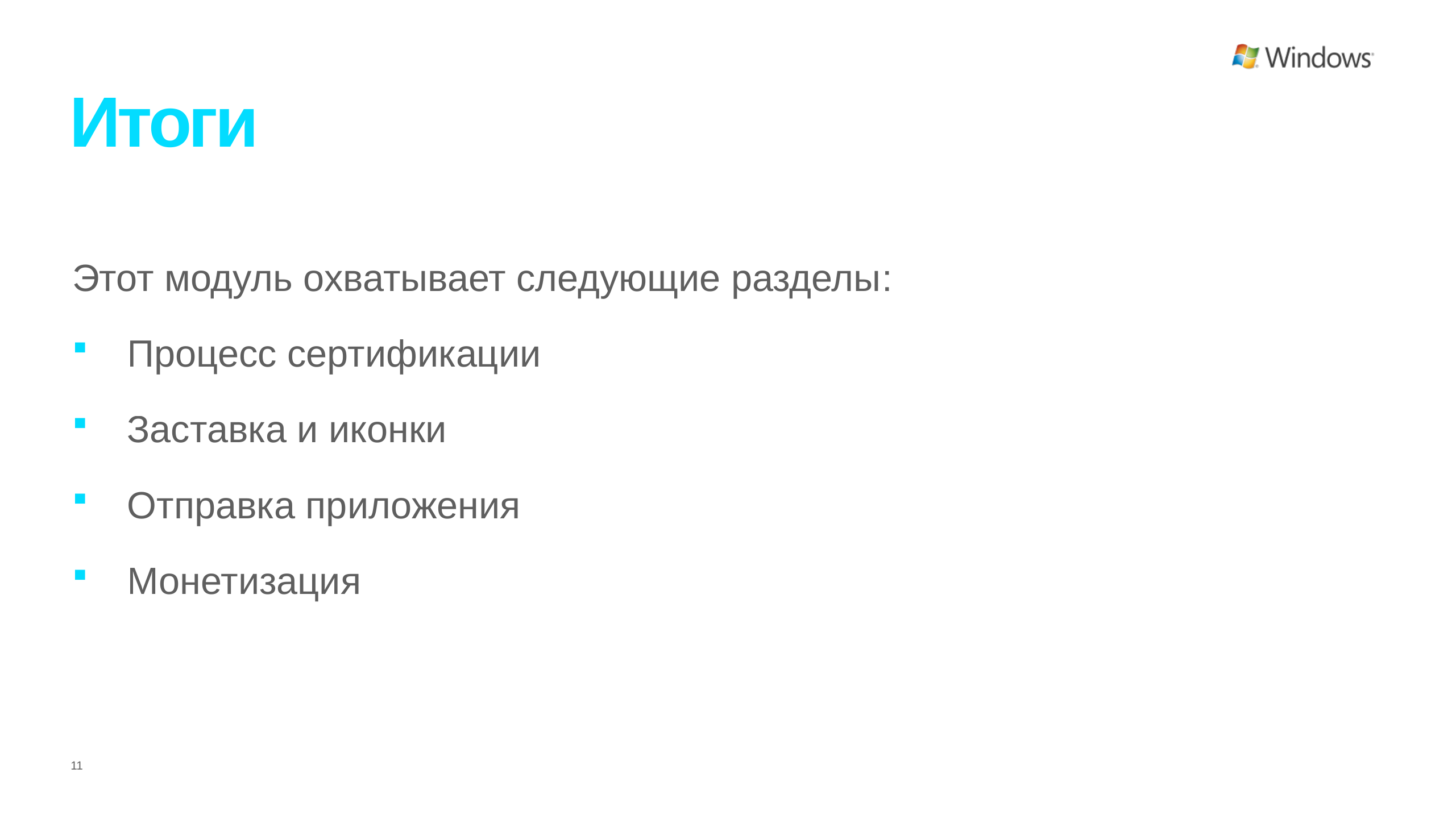

# Итоги
Этот модуль охватывает следующие разделы:
Процесс сертификации
Заставка и иконки
Отправка приложения
Монетизация